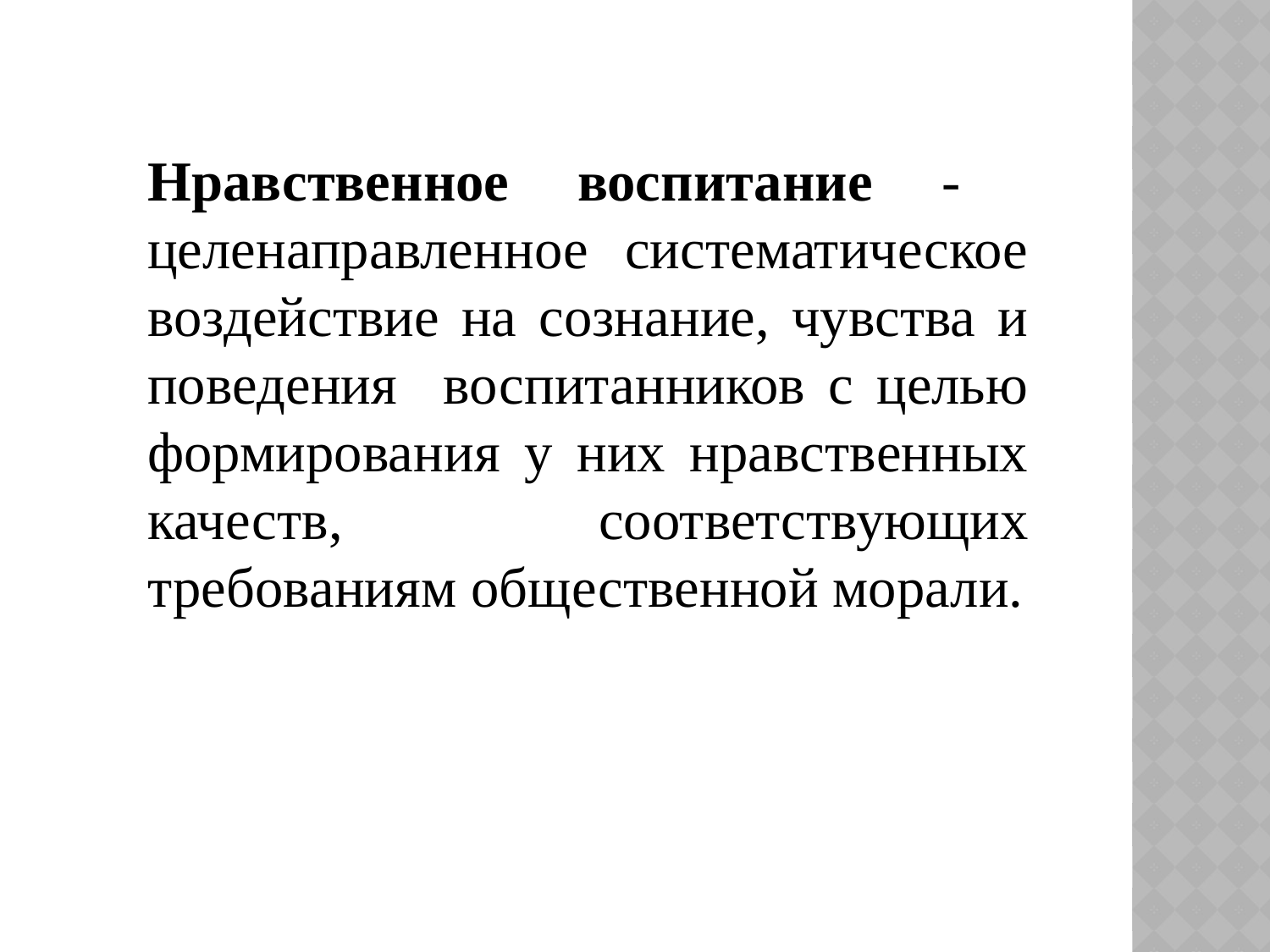

Нравственное воспитание -  целенаправленное систематическое воздействие на сознание, чувства и поведения  воспитанников с целью формирования у них нравственных качеств, соответствующих требованиям общественной морали.